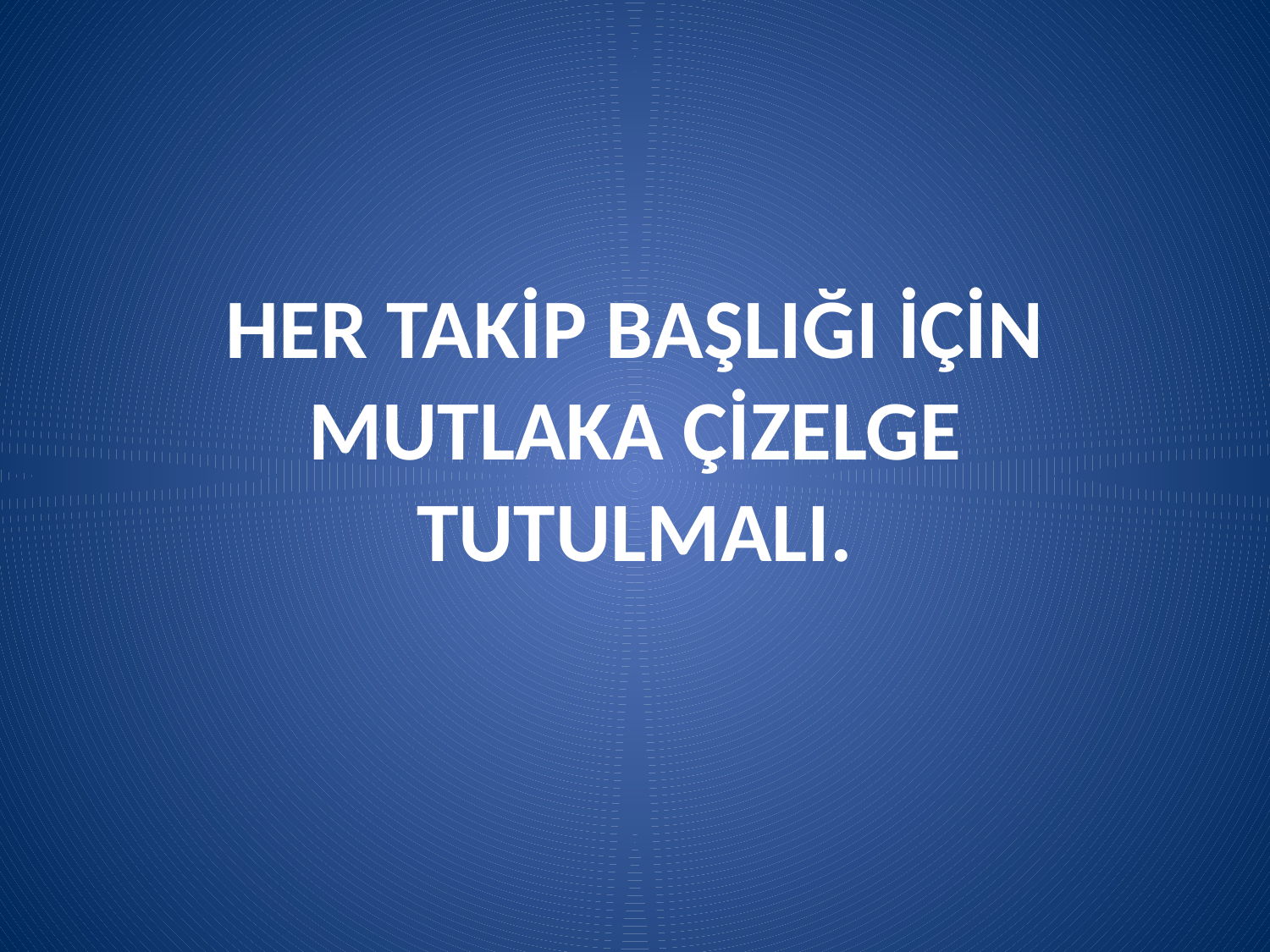

# HER TAKİP BAŞLIĞI İÇİN MUTLAKA ÇİZELGE TUTULMALI.